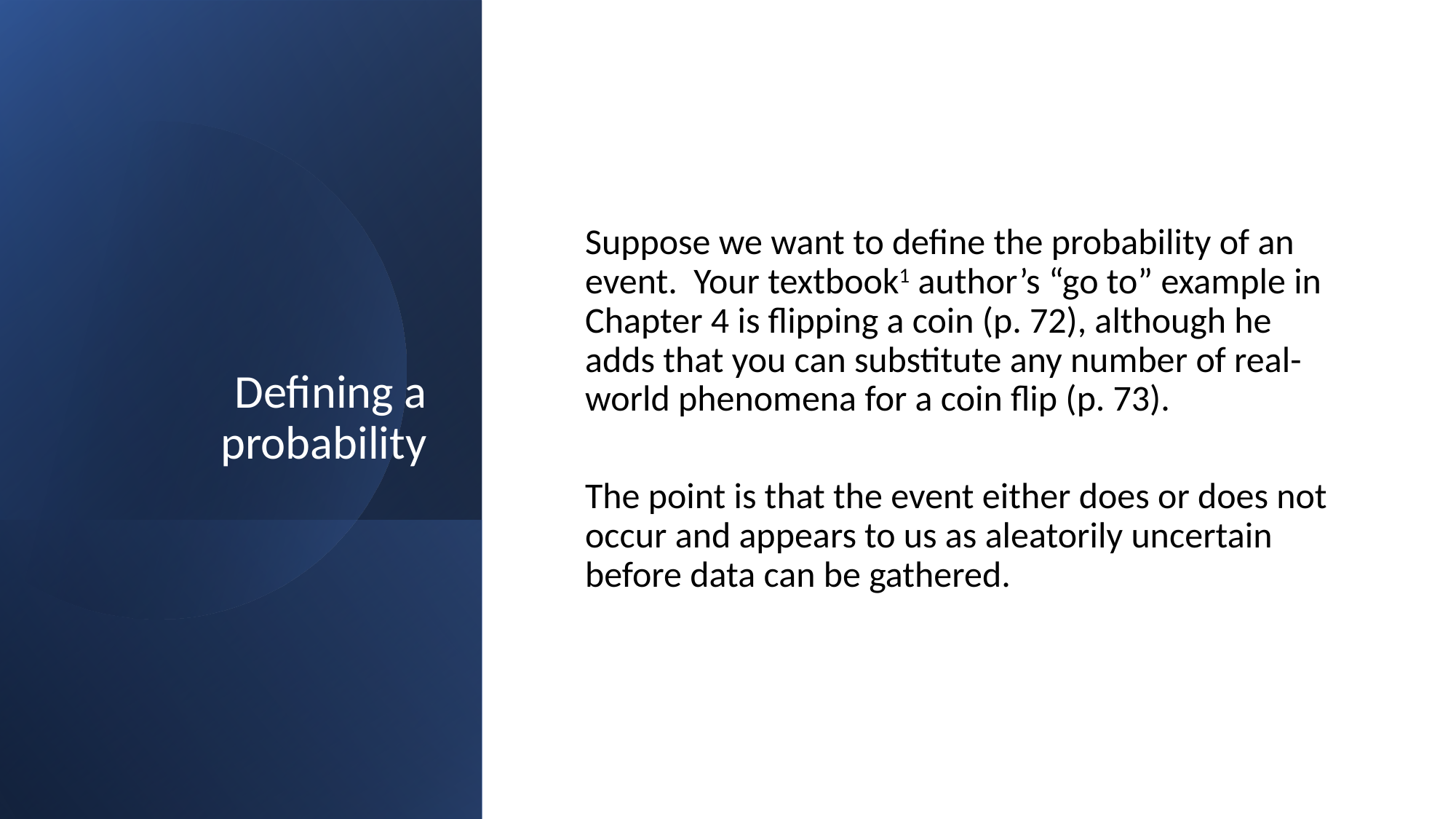

# Defining a probability
Suppose we want to define the probability of an event.  Your textbook1 author’s “go to” example in Chapter 4 is flipping a coin (p. 72), although he adds that you can substitute any number of real-world phenomena for a coin flip (p. 73).

The point is that the event either does or does not occur and appears to us as aleatorily uncertain before data can be gathered.